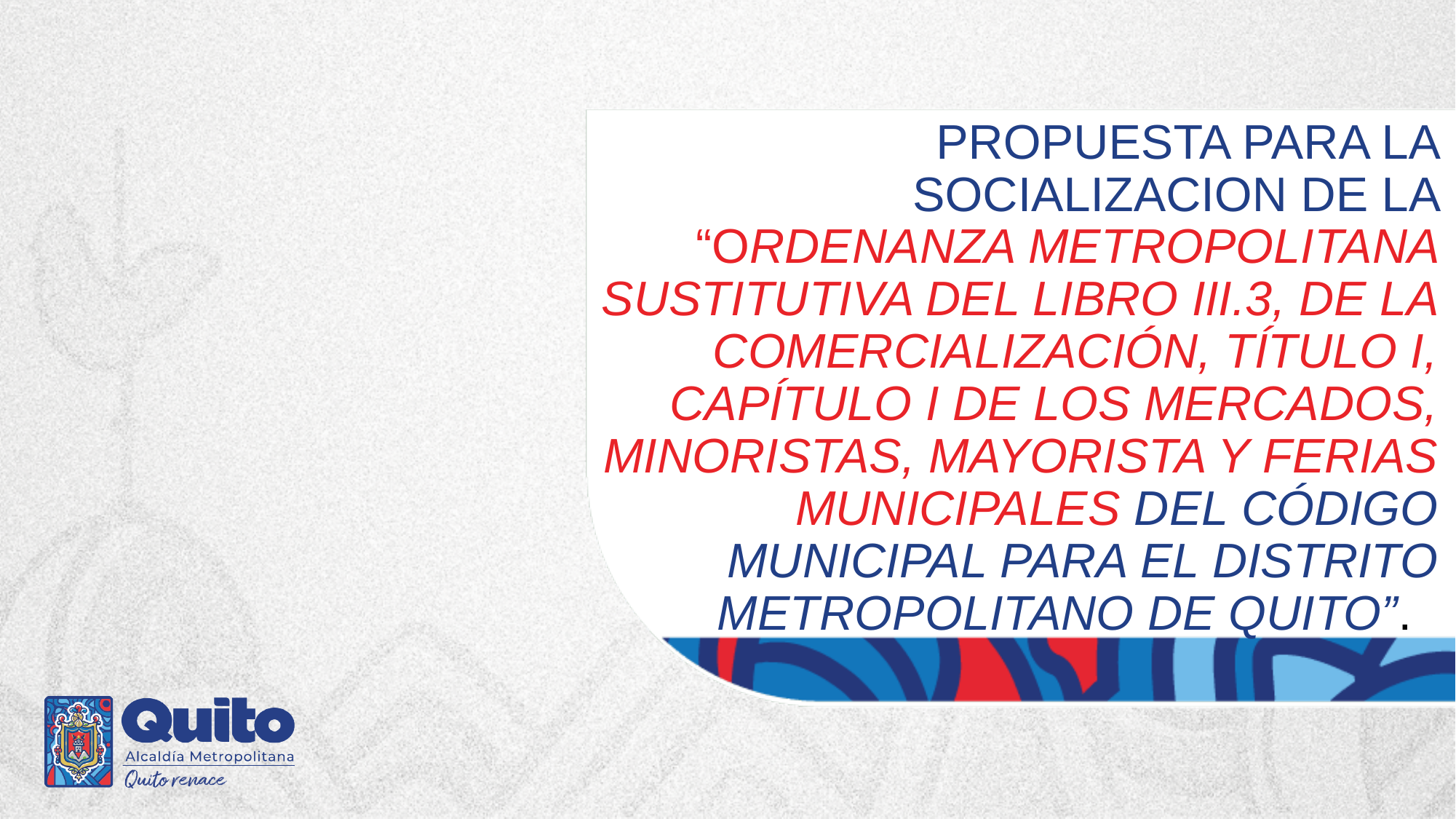

PROPUESTA PARA LA SOCIALIZACION DE LA “ORDENANZA METROPOLITANA SUSTITUTIVA DEL LIBRO III.3, DE LA COMERCIALIZACIÓN, TÍTULO I, CAPÍTULO I DE LOS MERCADOS, MINORISTAS, MAYORISTA Y FERIAS MUNICIPALES DEL CÓDIGO MUNICIPAL PARA EL DISTRITO METROPOLITANO DE QUITO”.